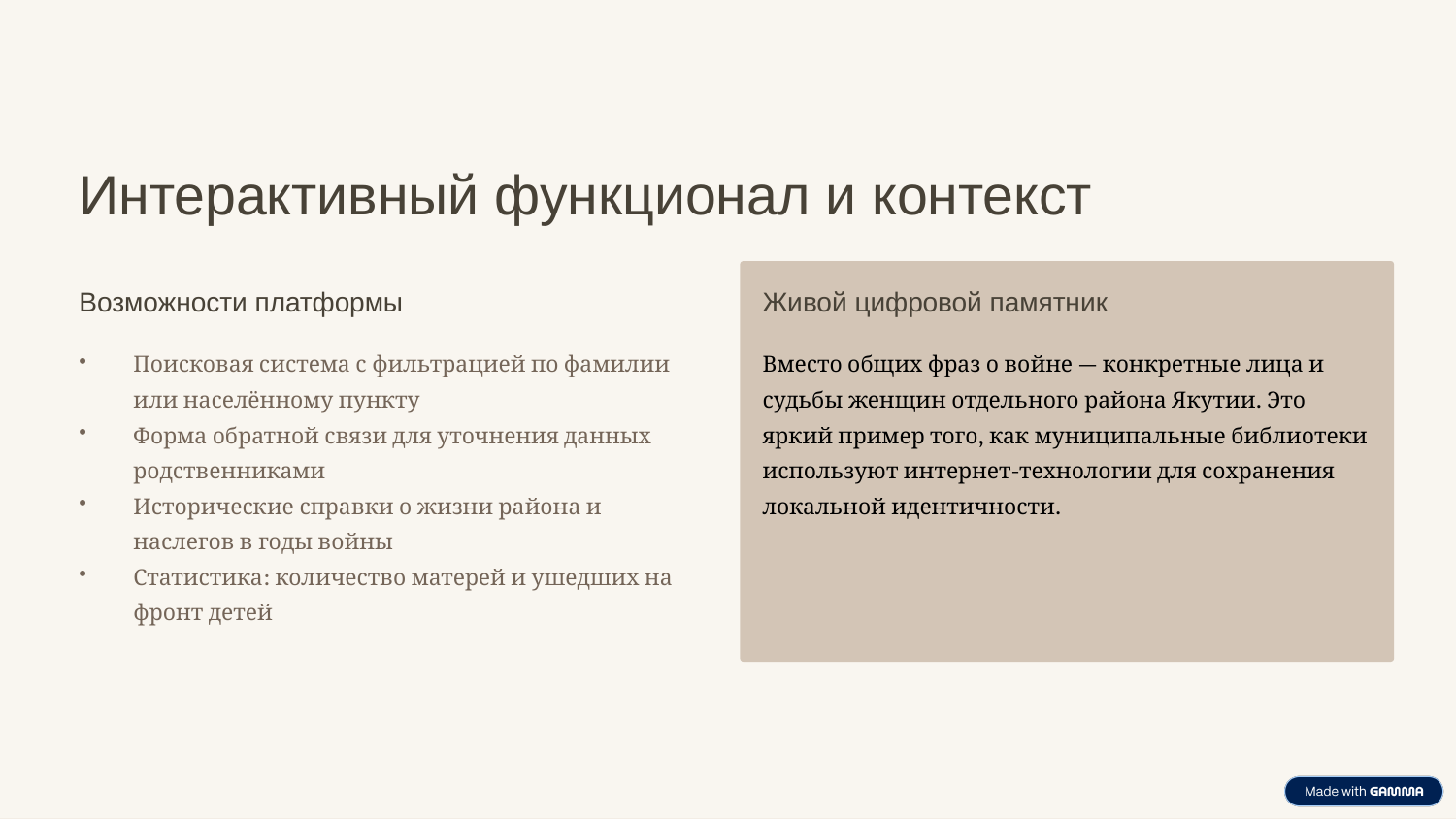

Интерактивный функционал и контекст

Возможности платформы
Живой цифровой памятник
Поисковая система с фильтрацией по фамилии или населённому пункту
Форма обратной связи для уточнения данных родственниками
Исторические справки о жизни района и наслегов в годы войны
Статистика: количество матерей и ушедших на фронт детей
Вместо общих фраз о войне — конкретные лица и судьбы женщин отдельного района Якутии. Это яркий пример того, как муниципальные библиотеки используют интернет-технологии для сохранения локальной идентичности.